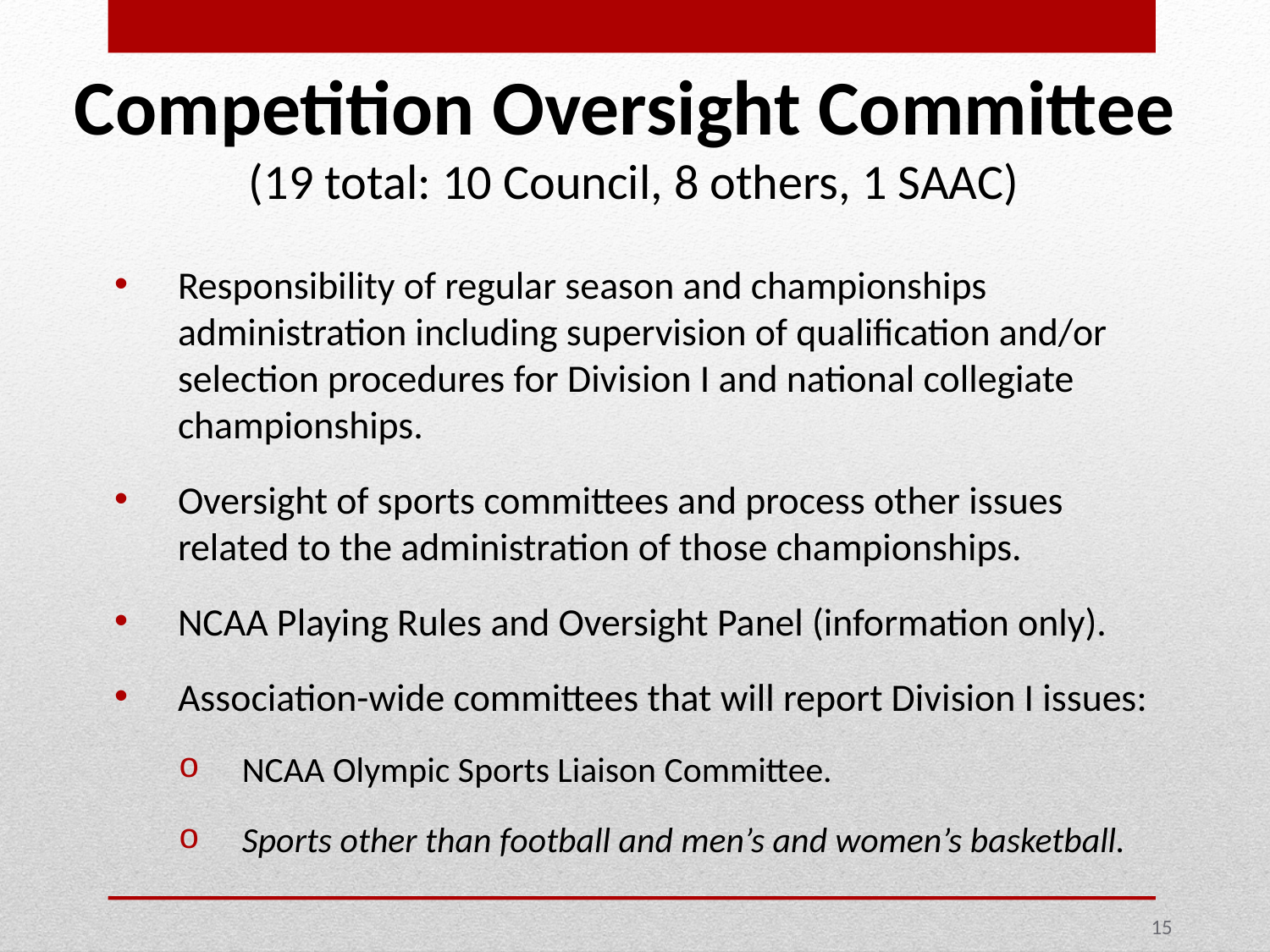

Competition Oversight Committee
(19 total: 10 Council, 8 others, 1 SAAC)
Responsibility of regular season and championships administration including supervision of qualification and/or selection procedures for Division I and national collegiate championships.
Oversight of sports committees and process other issues related to the administration of those championships.
NCAA Playing Rules and Oversight Panel (information only).
Association-wide committees that will report Division I issues:
NCAA Olympic Sports Liaison Committee.
Sports other than football and men’s and women’s basketball.
15